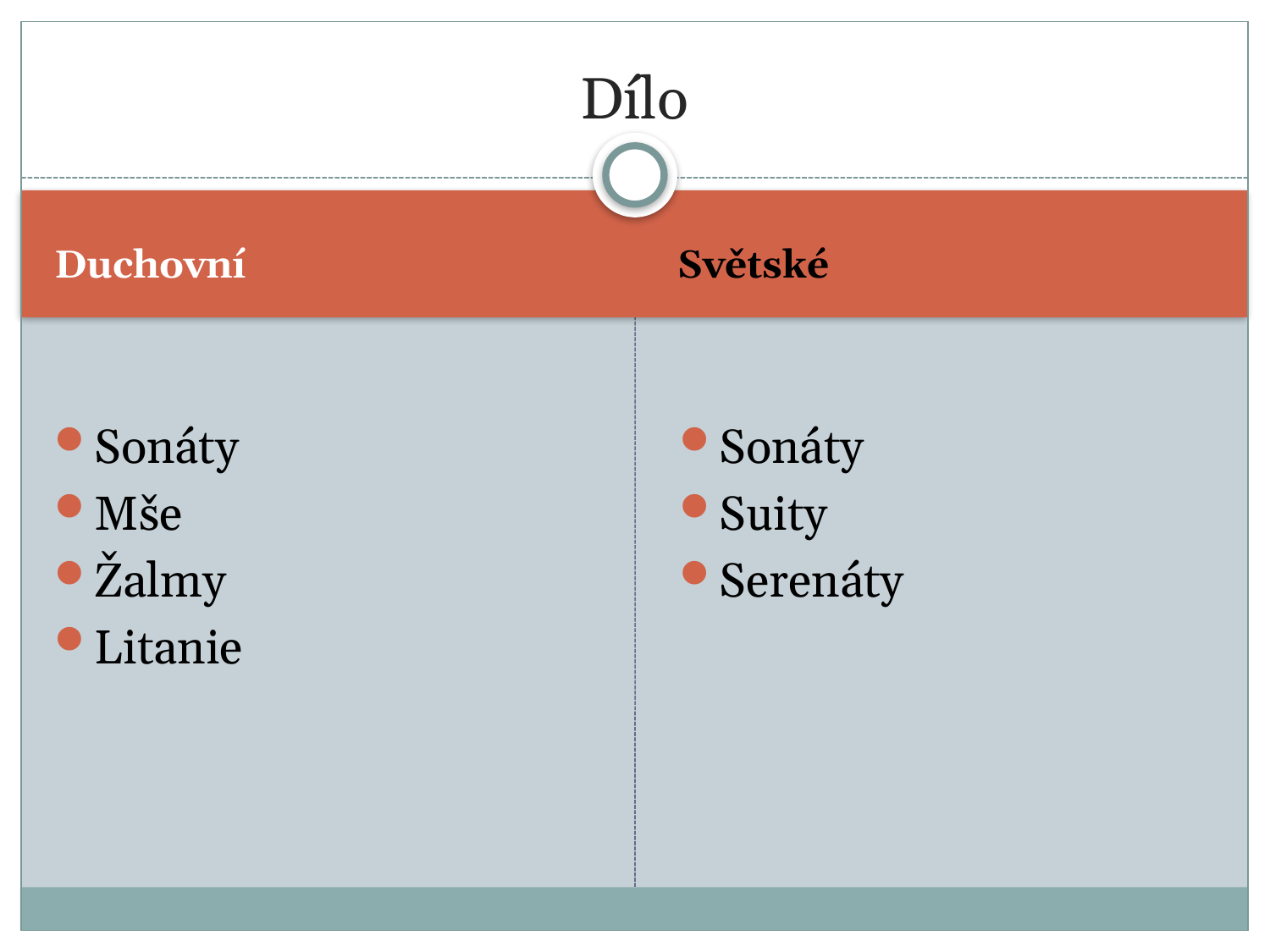

# Dílo
Duchovní
Světské

Sonáty
Mše
Žalmy
Litanie

Sonáty
Suity
Serenáty